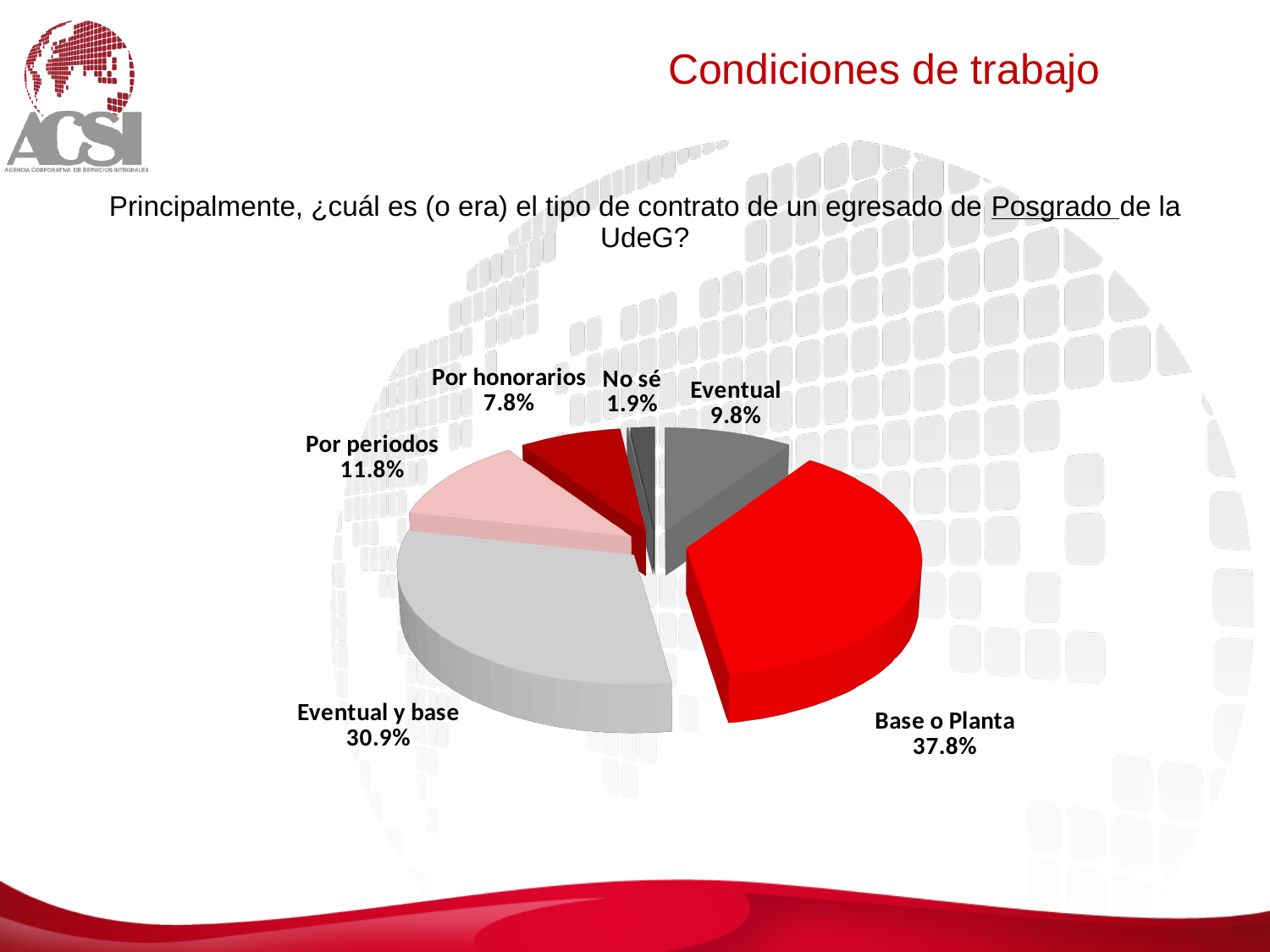

Condiciones de trabajo

[unsupported chart]

Principalmente, ¿cuál es (o era) el tipo de contrato de un egresado de Posgrado de la UdeG?